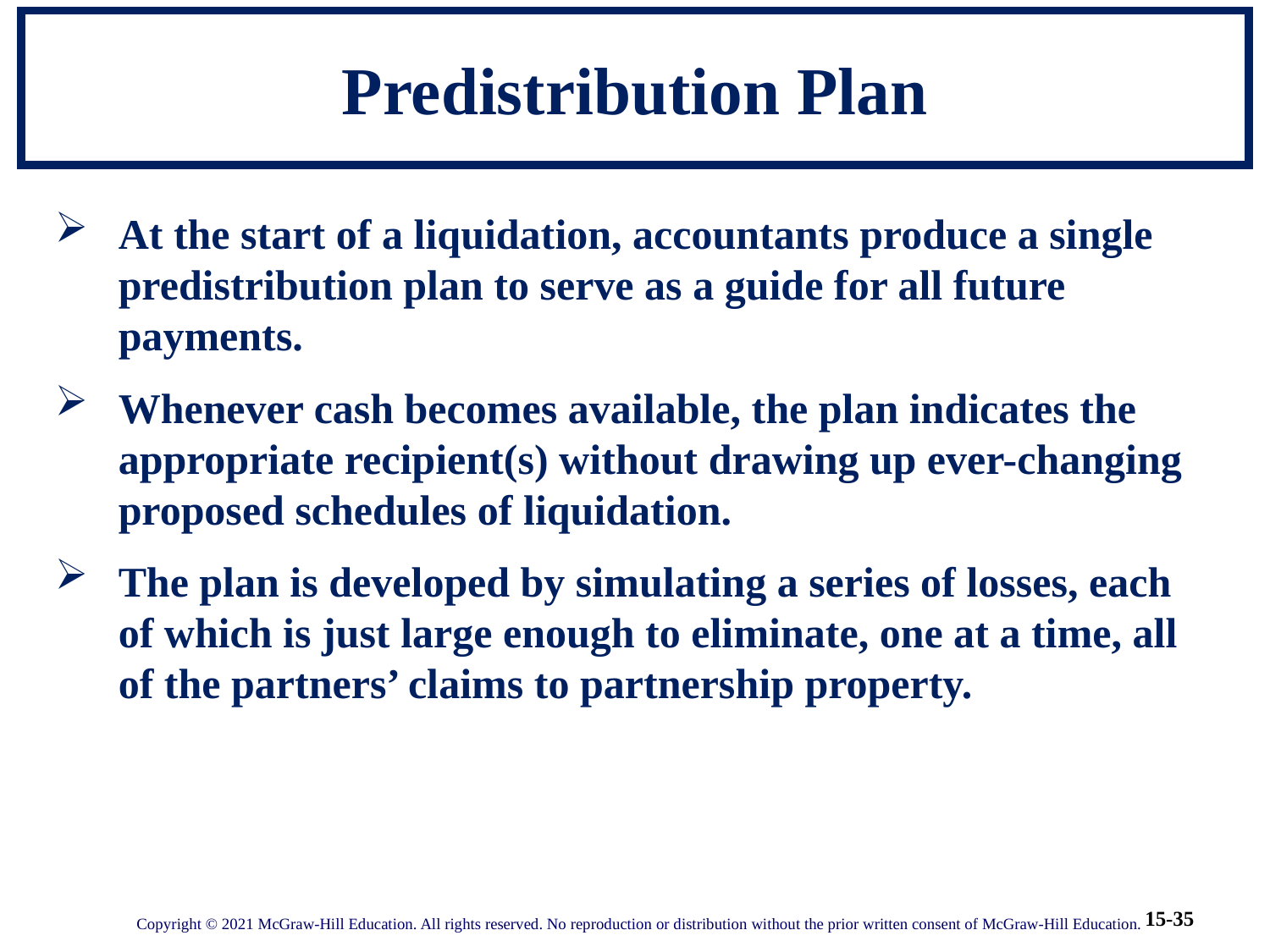

# Predistribution Plan
At the start of a liquidation, accountants produce a single predistribution plan to serve as a guide for all future payments.
Whenever cash becomes available, the plan indicates the appropriate recipient(s) without drawing up ever-changing proposed schedules of liquidation.
The plan is developed by simulating a series of losses, each of which is just large enough to eliminate, one at a time, all of the partners’ claims to partnership property.
Copyright © 2021 McGraw-Hill Education. All rights reserved. No reproduction or distribution without the prior written consent of McGraw-Hill Education.